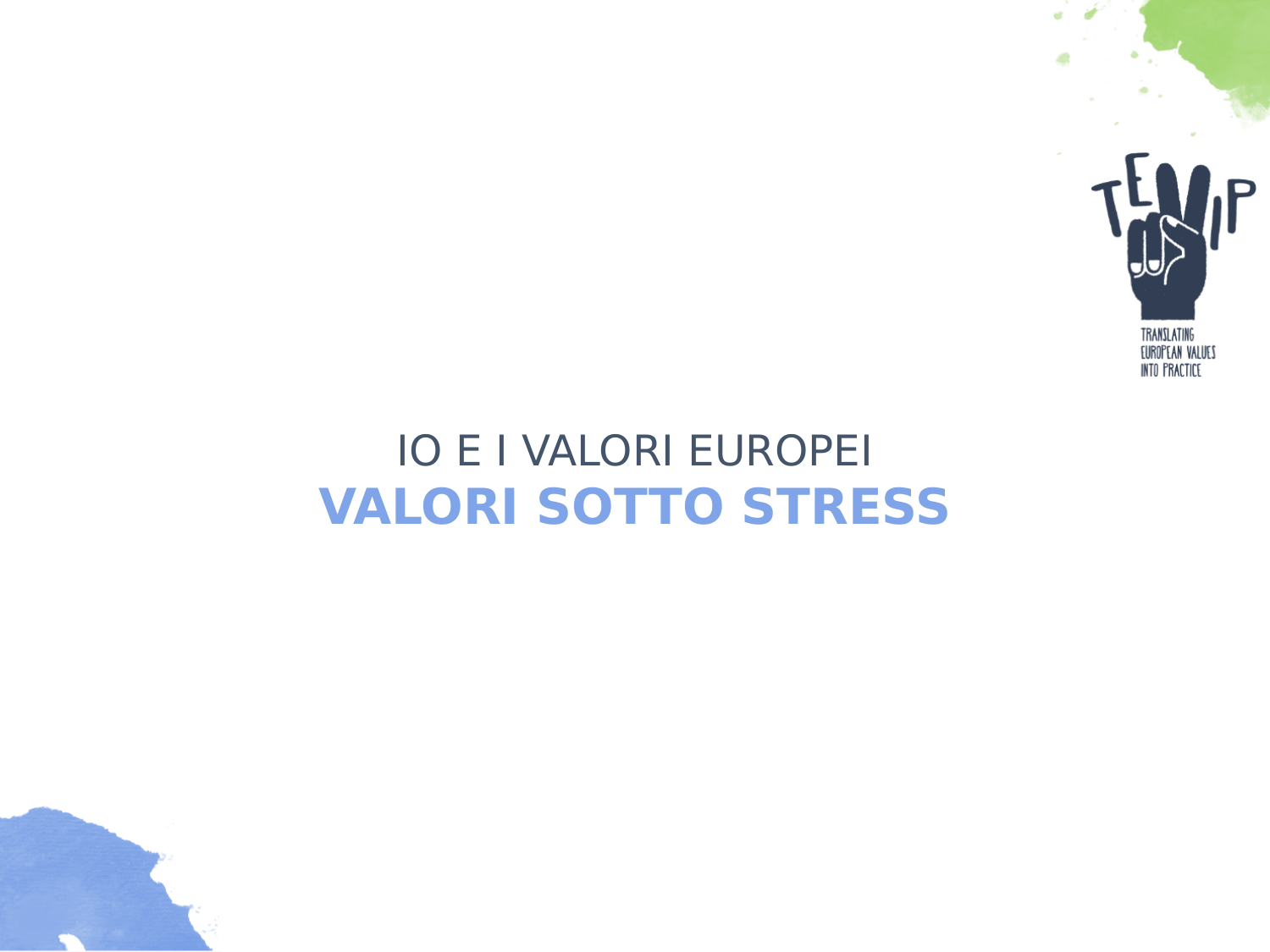

IO E I VALORI EUROPEI
VALORI SOTTO STRESS